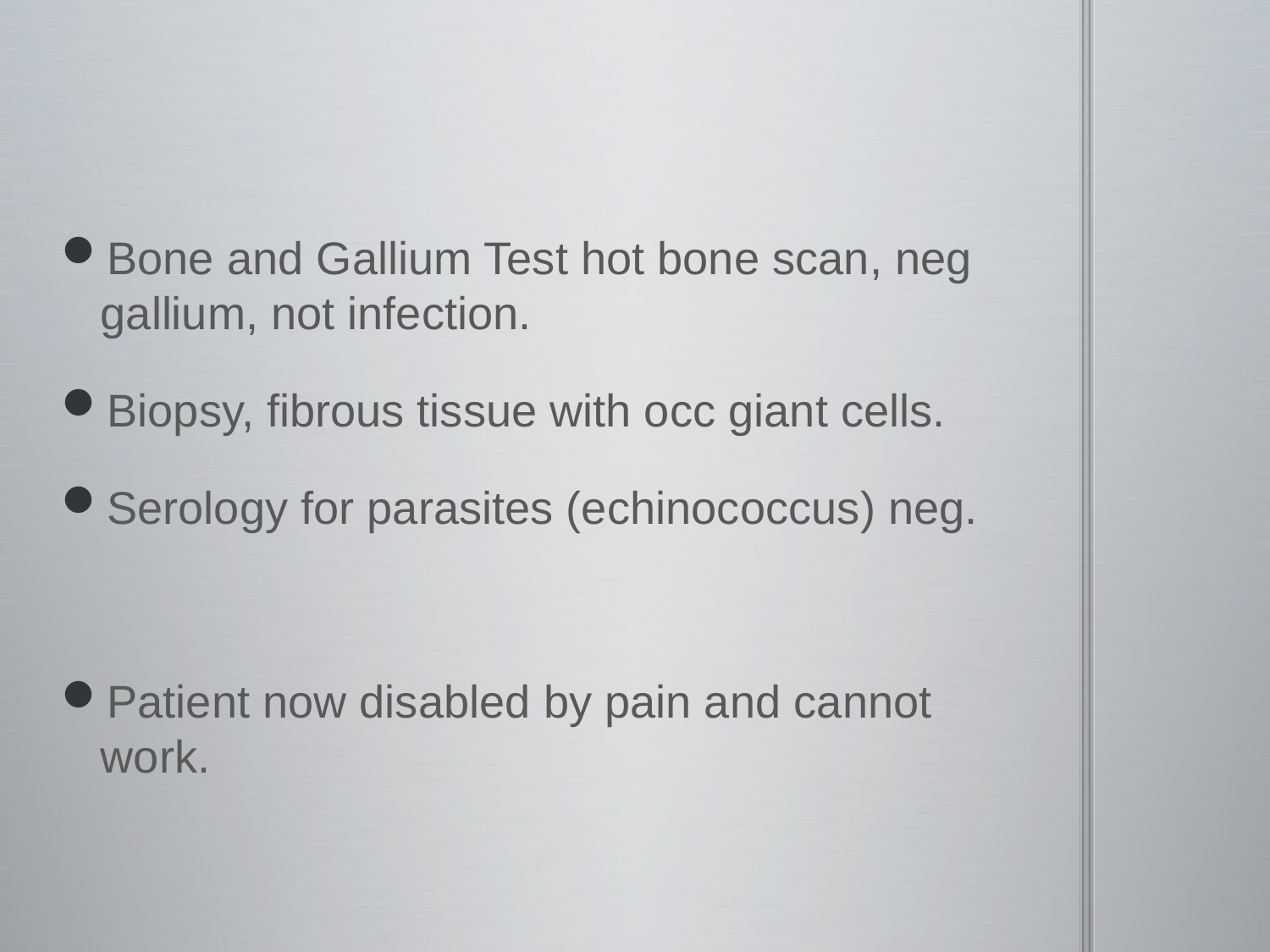

#
Bone and Gallium Test hot bone scan, neg gallium, not infection.
Biopsy, fibrous tissue with occ giant cells.
Serology for parasites (echinococcus) neg.

Patient now disabled by pain and cannot work.